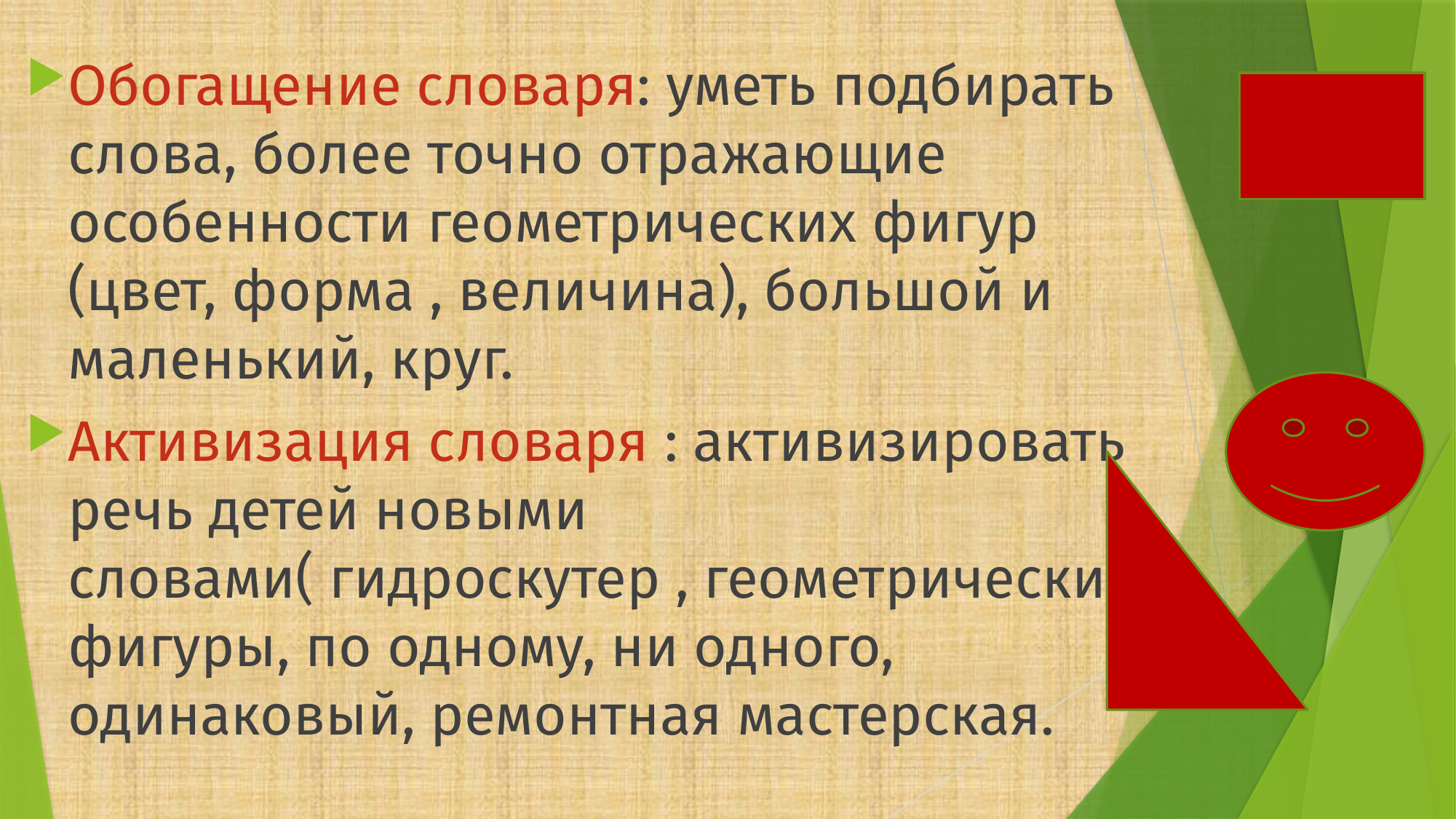

Обогащение словаря: уметь подбирать слова, более точно отражающие особенности геометрических фигур (цвет, форма , величина), большой и маленький, круг.
Активизация словаря : активизировать речь детей новыми словами( гидроскутер , геометрические фигуры, по одному, ни одного, одинаковый, ремонтная мастерская.
#